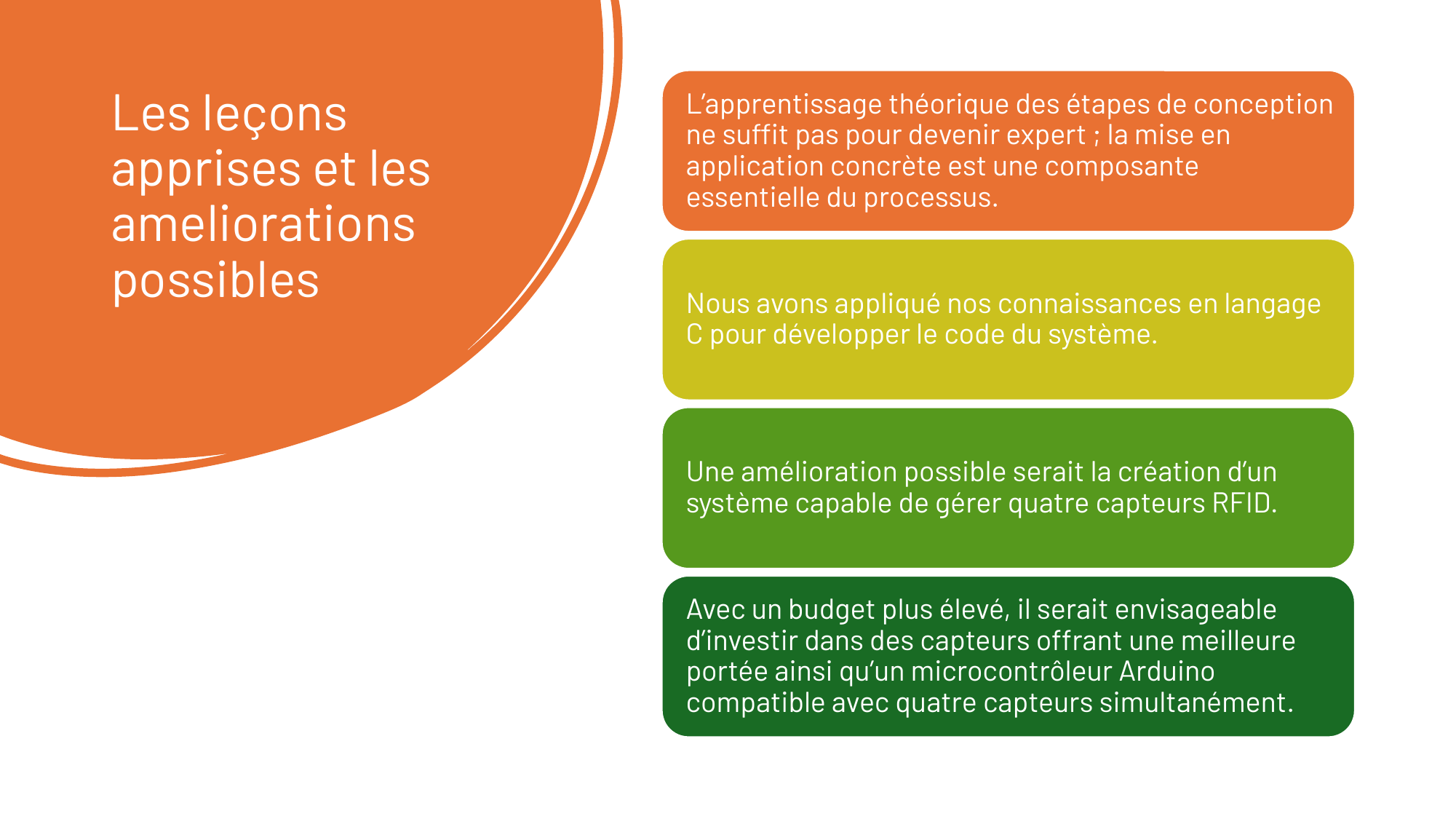

L’apprentissage théorique des étapes de conception ne suffit pas pour devenir expert ; la mise en application concrète est une composante essentielle du processus.
Nous avons appliqué nos connaissances en langage C pour développer le code du système.
Une amélioration possible serait la création d’un système capable de gérer quatre capteurs RFID.
Avec un budget plus élevé, il serait envisageable d’investir dans des capteurs offrant une meilleure portée ainsi qu’un microcontrôleur Arduino compatible avec quatre capteurs simultanément.
# Les leçons apprises et les ameliorations possibles